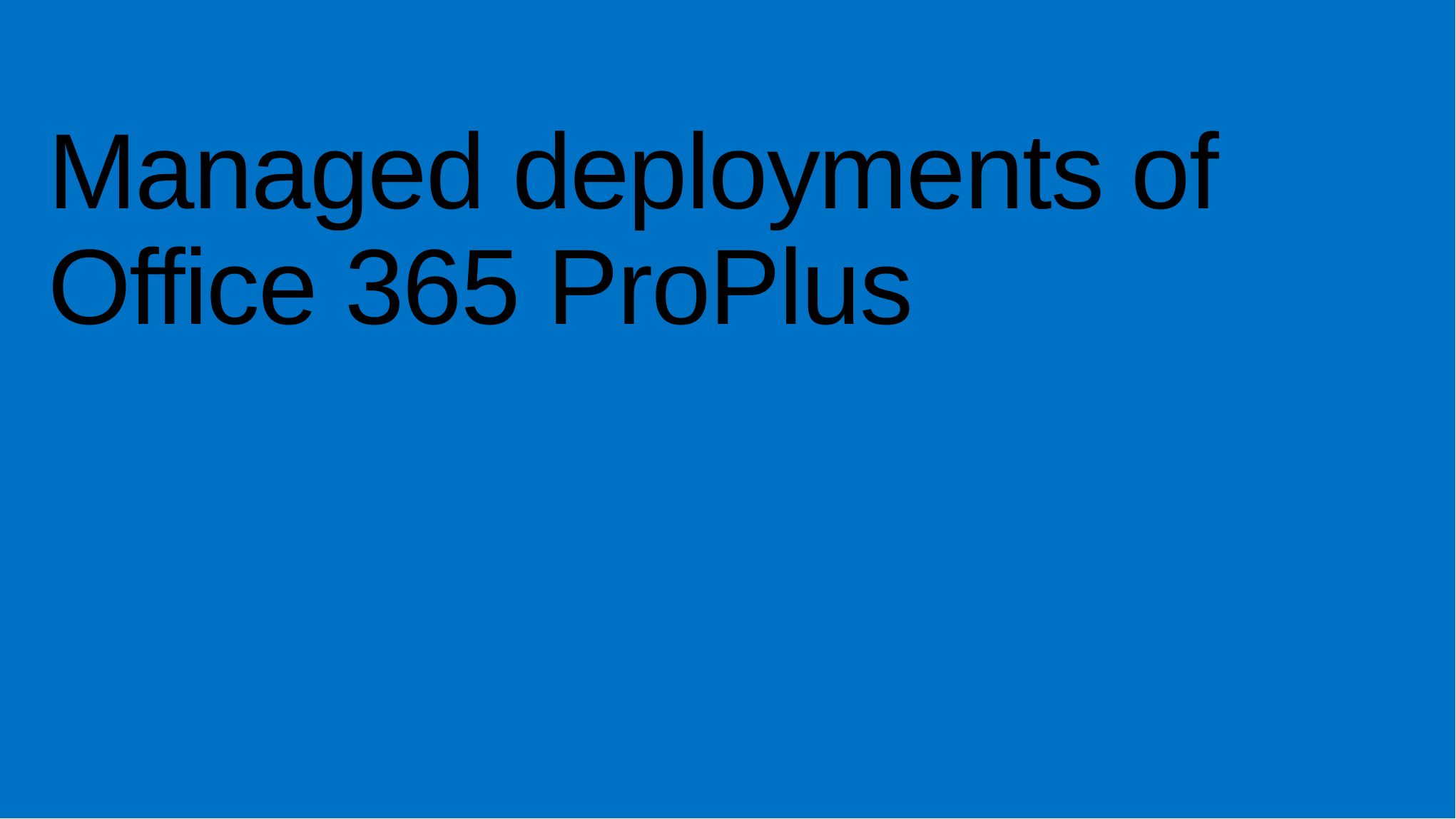

# Managed deployments of Office 365 ProPlus